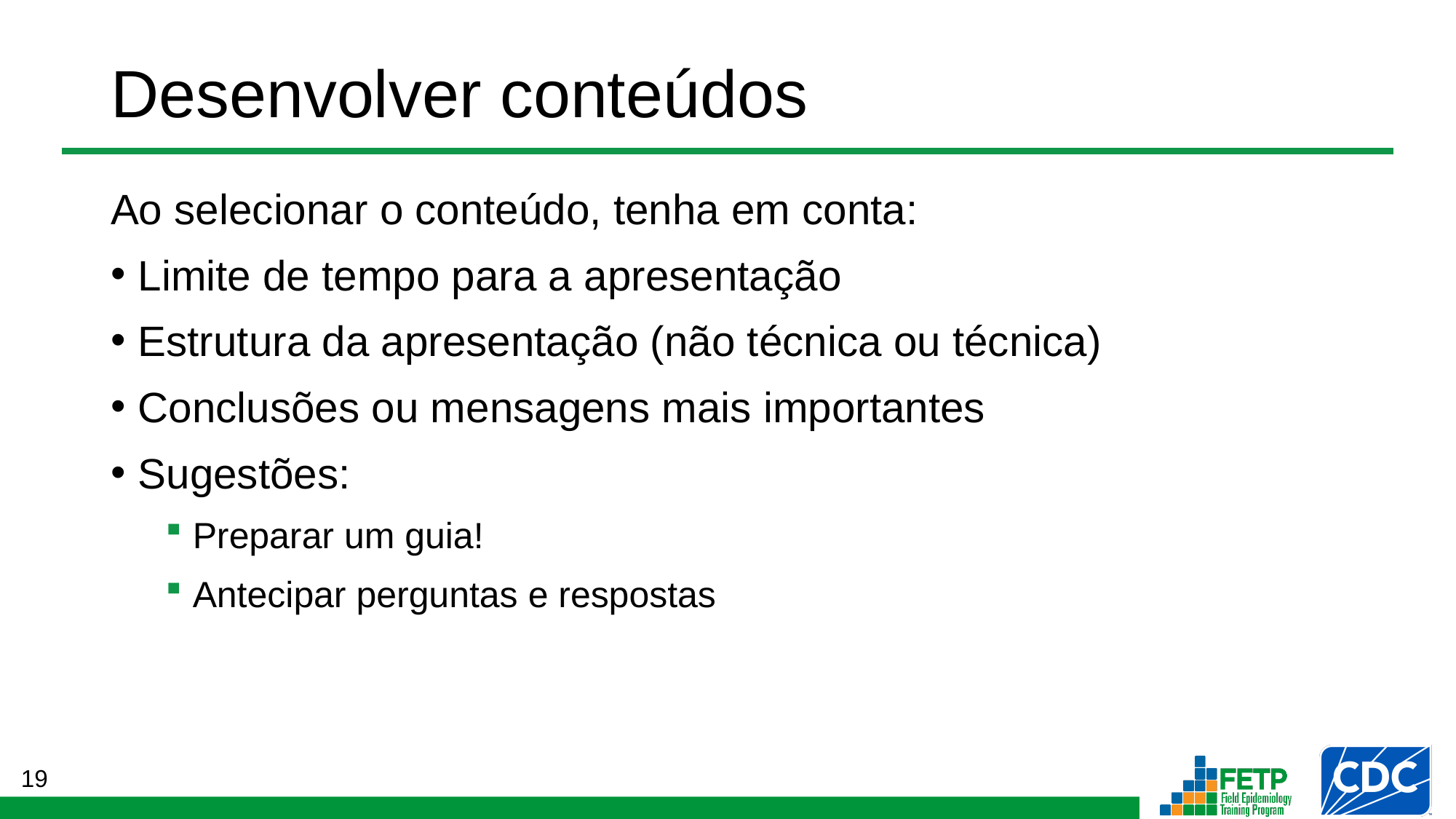

# Desenvolver conteúdos
Ao selecionar o conteúdo, tenha em conta:
Limite de tempo para a apresentação
Estrutura da apresentação (não técnica ou técnica)
Conclusões ou mensagens mais importantes
Sugestões:
Preparar um guia!
Antecipar perguntas e respostas